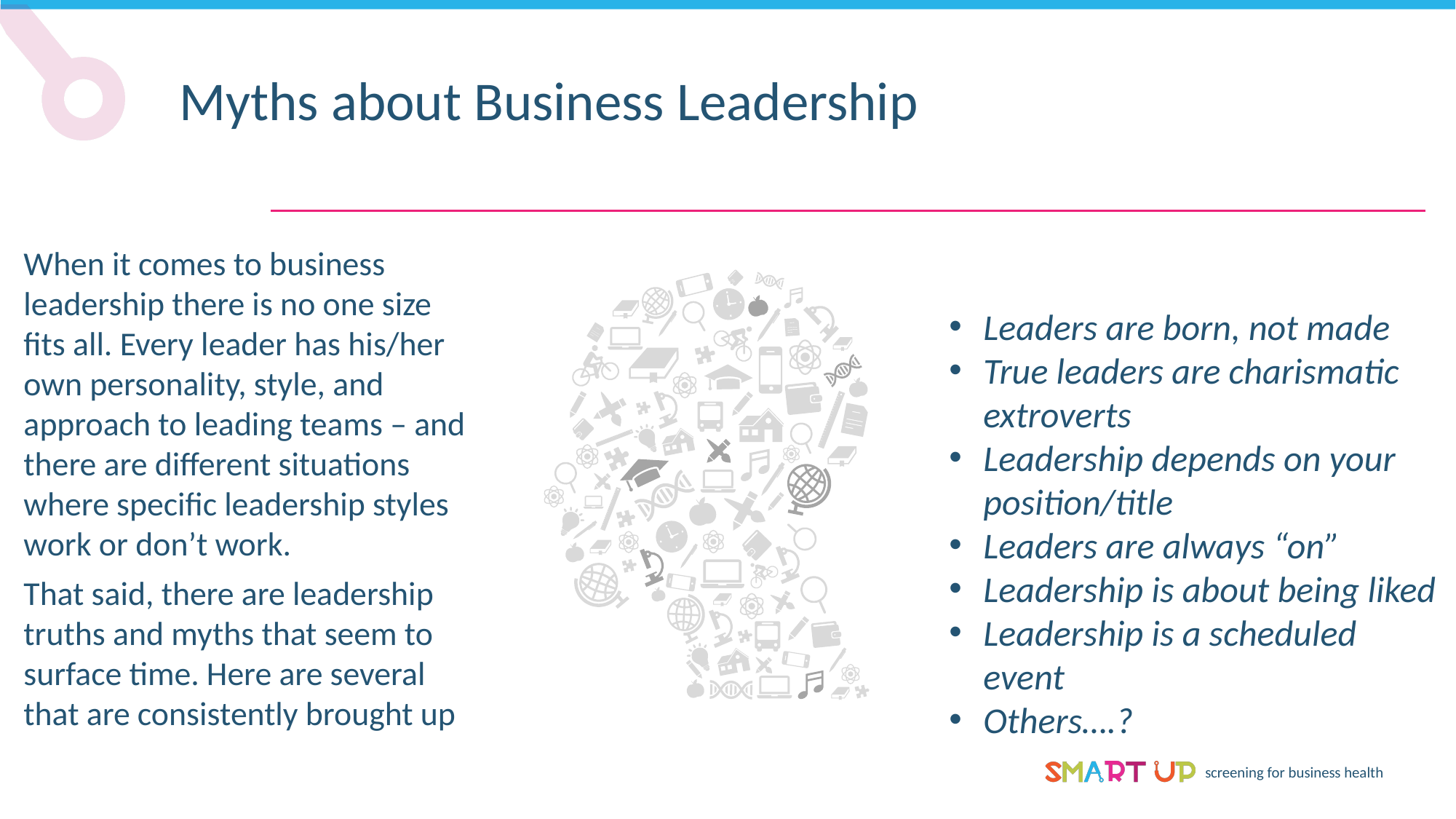

Myths about Business Leadership
When it comes to business leadership there is no one size fits all. Every leader has his/her own personality, style, and approach to leading teams – and there are different situations where specific leadership styles work or don’t work.
That said, there are leadership truths and myths that seem to surface time. Here are several that are consistently brought up

Leaders are born, not made
True leaders are charismatic extroverts
Leadership depends on your position/title
Leaders are always “on”
Leadership is about being liked
Leadership is a scheduled event
Others….?

Leadership